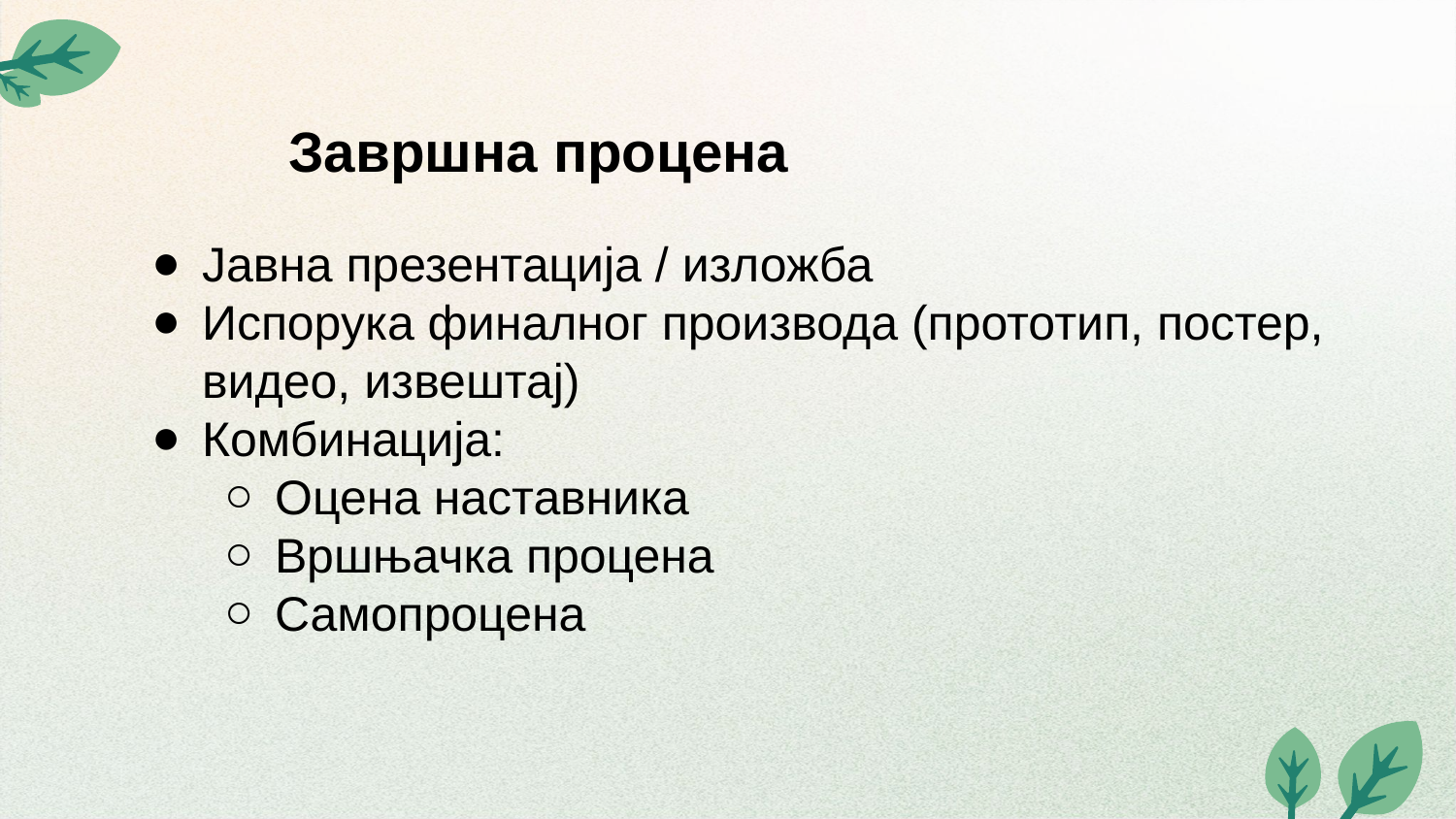

Завршна процена
Јавна презентација / изложба
Испорука финалног производа (прототип, постер, видео, извештај)
Комбинација:
Оцена наставника
Вршњачка процена
Самопроцена